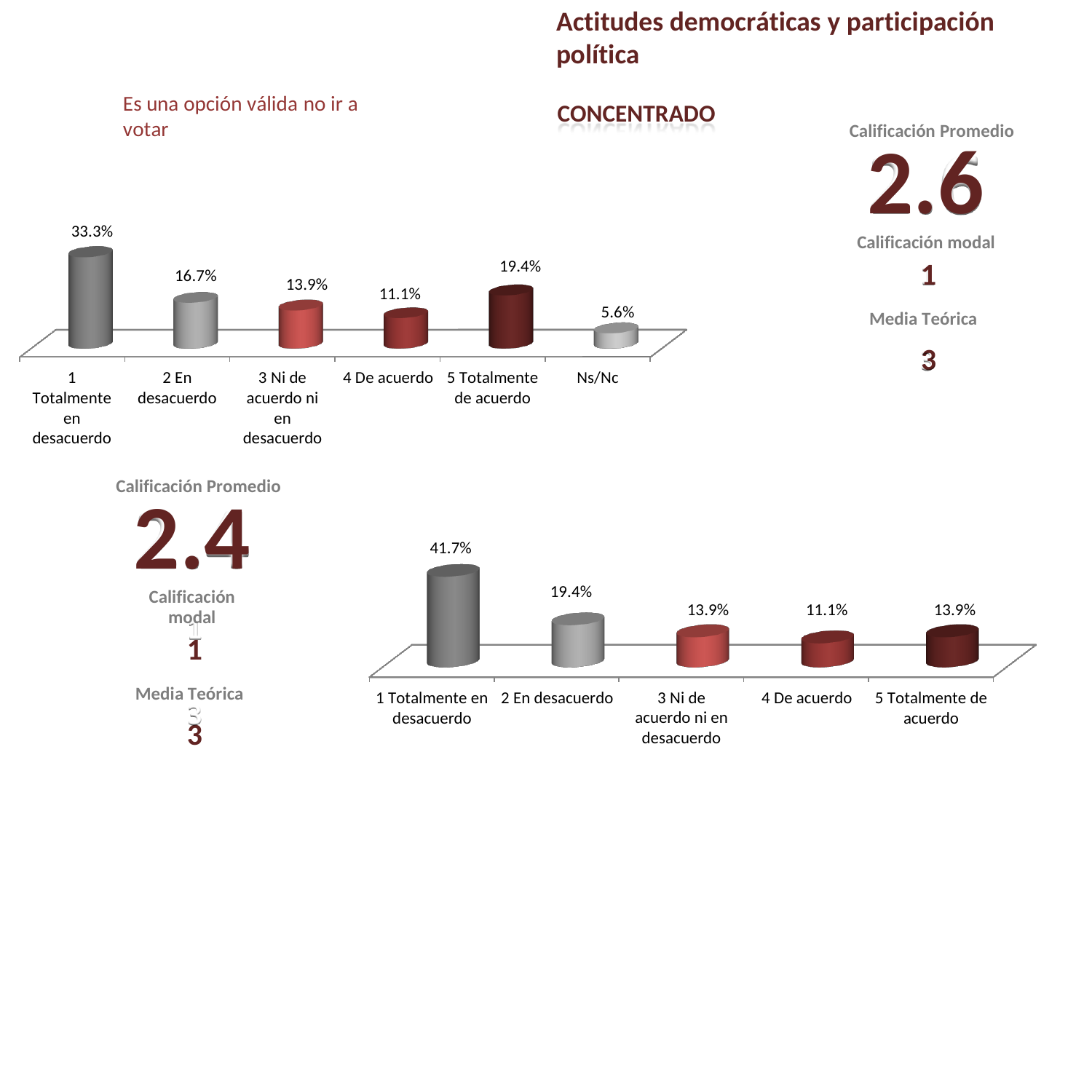

Actitudes democráticas y participación política
Es una opción válida no ir a votar
CONCENTRADO

Calificación Promedio
2.6
Calificación modal
1

Media Teórica

3

33.3%

19.4%
16.7%
13.9%
11.1%
5.6%

1 Totalmente en desacuerdo
3 Ni de acuerdo ni en desacuerdo
2 En
desacuerdo
4 De acuerdo
5 Totalmente
de acuerdo
Ns/Nc

Calificación Promedio
2.4
Calificación modal
1

Media Teórica

3

41.7%
19.4%
13.9%
11.1%
13.9%

3 Ni de acuerdo ni en desacuerdo

1 Totalmente en
desacuerdo
2 En desacuerdo
4 De acuerdo
5 Totalmente de
acuerdo